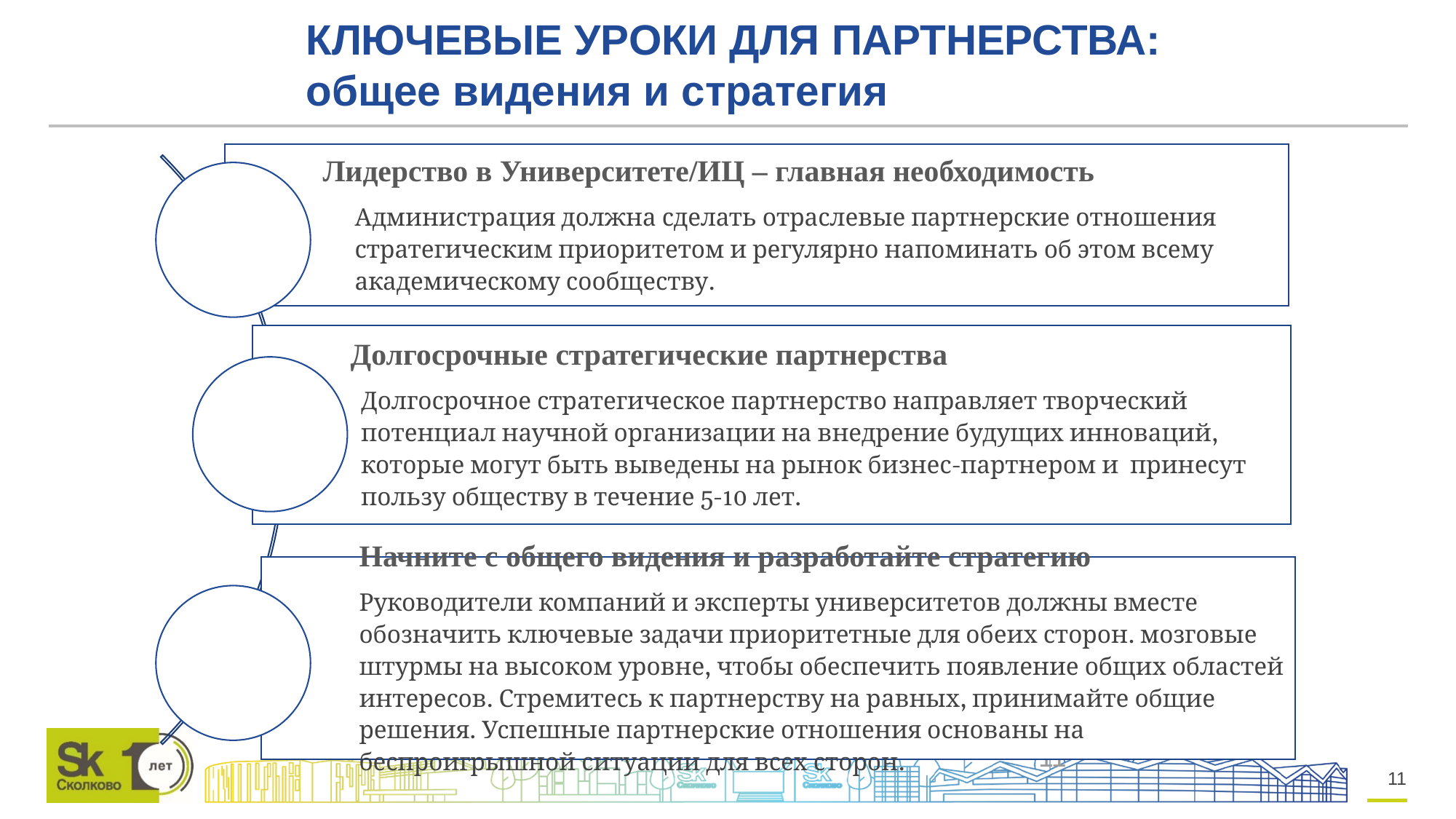

КЛЮЧЕВЫЕ УРОКИ ДЛЯ ПАРТНЕРСТВА:
общее видения и стратегия
Лидерство в Университете/ИЦ – главная необходимость
Администрация должна сделать отраслевые партнерские отношения стратегическим приоритетом и регулярно напоминать об этом всему академическому сообществу.
Долгосрочные стратегические партнерства
Долгосрочное стратегическое партнерство направляет творческий потенциал научной организации на внедрение будущих инноваций, которые могут быть выведены на рынок бизнес-партнером и  принесут пользу обществу в течение 5-10 лет.
Начните с общего видения и разработайте стратегию
Руководители компаний и эксперты университетов должны вместе обозначить ключевые задачи приоритетные для обеих сторон. мозговые штурмы на высоком уровне, чтобы обеспечить появление общих областей интересов. Стремитесь к партнерству на равных, принимайте общие решения. Успешные партнерские отношения основаны на беспроигрышной ситуации для всех сторон.
11